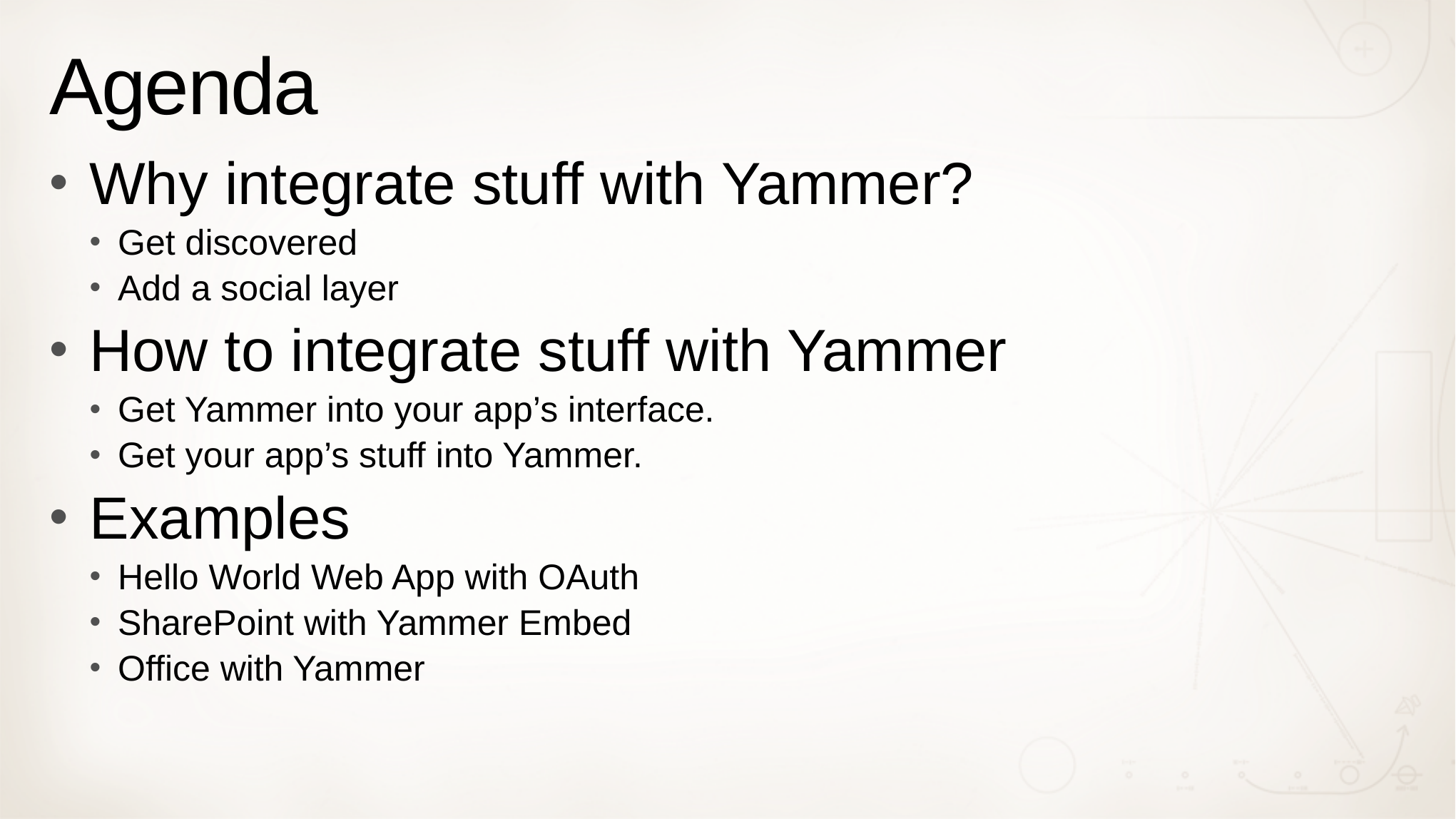

# Agenda
Why integrate stuff with Yammer?
Get discovered
Add a social layer
How to integrate stuff with Yammer
Get Yammer into your app’s interface.
Get your app’s stuff into Yammer.
Examples
Hello World Web App with OAuth
SharePoint with Yammer Embed
Office with Yammer